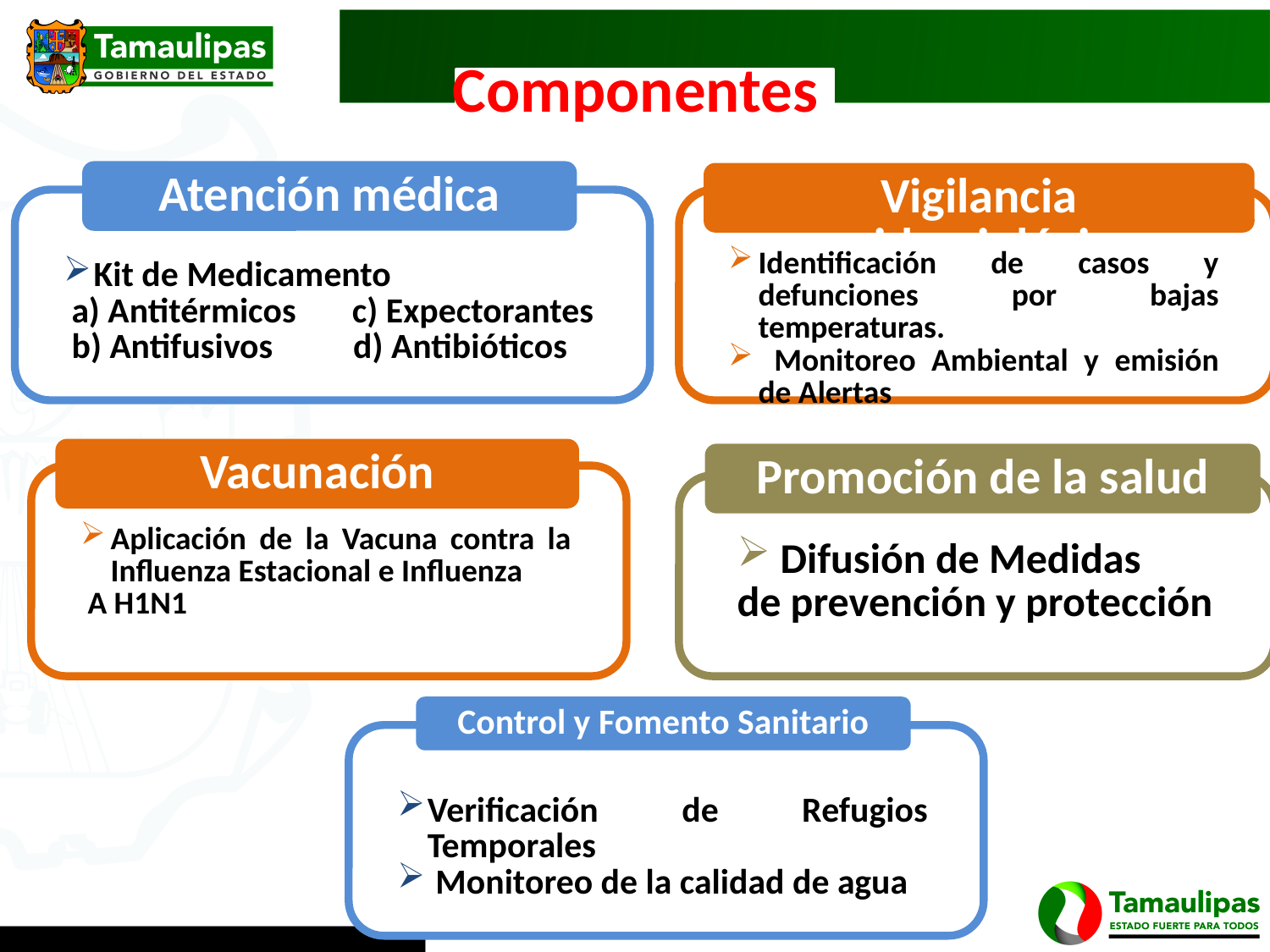

Componentes
Atención médica
Vigilancia epidemiológica

Identificación de casos y defunciones por bajas temperaturas.
 Monitoreo Ambiental y emisión de Alertas
Kit de Medicamento
 a) Antitérmicos       c) Expectorantes
 b) Antifusivos          d) Antibióticos
           Vacunación
Promoción de la salud

Aplicación de la Vacuna contra la Influenza Estacional e Influenza
 A H1N1
 Difusión de Medidas
de prevención y protección
Control y Fomento Sanitario

Verificación de Refugios Temporales
 Monitoreo de la calidad de agua